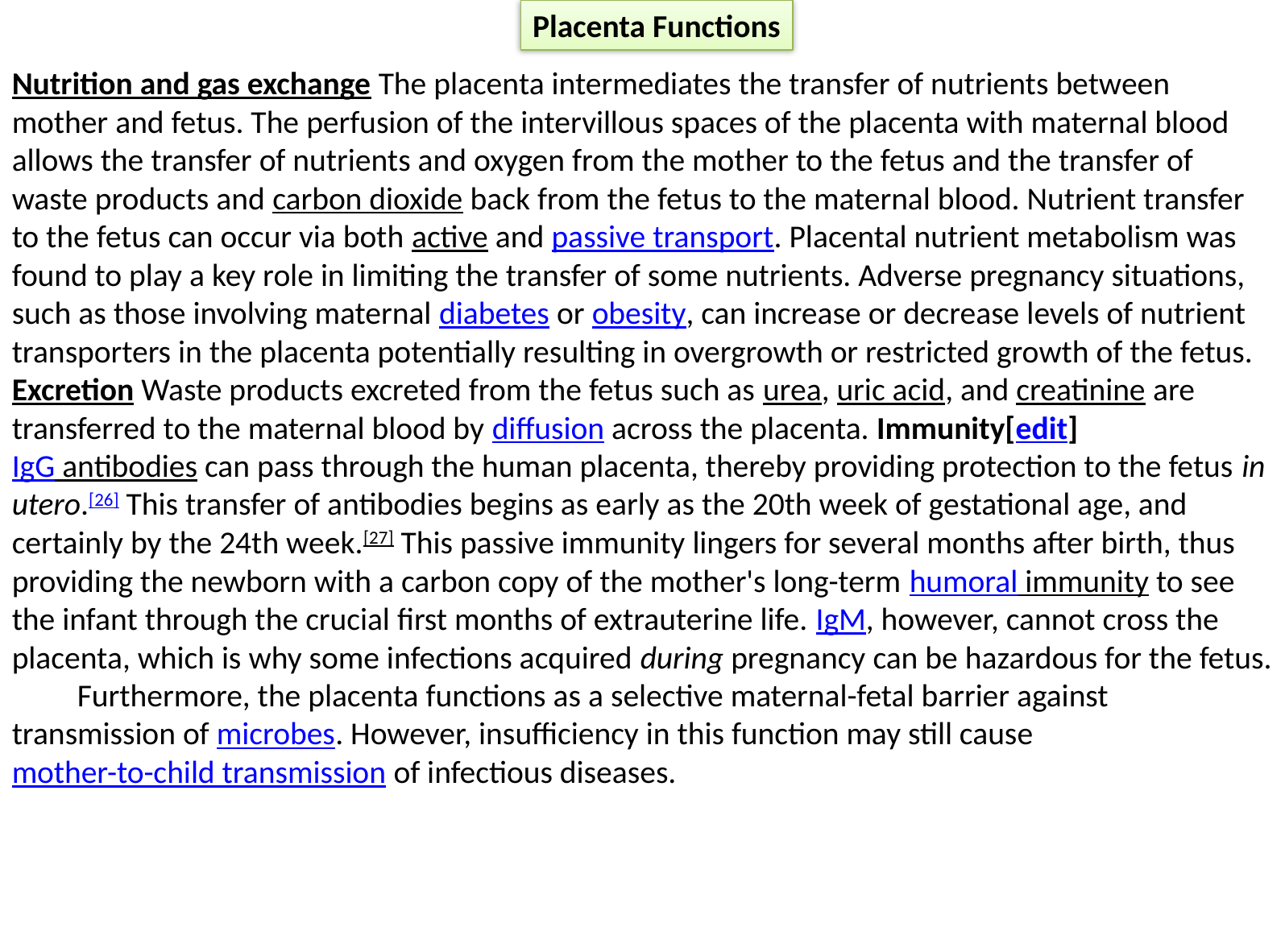

Placenta Functions
Nutrition and gas exchange The placenta intermediates the transfer of nutrients between mother and fetus. The perfusion of the intervillous spaces of the placenta with maternal blood allows the transfer of nutrients and oxygen from the mother to the fetus and the transfer of waste products and carbon dioxide back from the fetus to the maternal blood. Nutrient transfer to the fetus can occur via both active and passive transport. Placental nutrient metabolism was found to play a key role in limiting the transfer of some nutrients. Adverse pregnancy situations, such as those involving maternal diabetes or obesity, can increase or decrease levels of nutrient transporters in the placenta potentially resulting in overgrowth or restricted growth of the fetus.
Excretion Waste products excreted from the fetus such as urea, uric acid, and creatinine are transferred to the maternal blood by diffusion across the placenta. Immunity[edit]
IgG antibodies can pass through the human placenta, thereby providing protection to the fetus in utero.[26] This transfer of antibodies begins as early as the 20th week of gestational age, and certainly by the 24th week.[27] This passive immunity lingers for several months after birth, thus providing the newborn with a carbon copy of the mother's long-term humoral immunity to see the infant through the crucial first months of extrauterine life. IgM, however, cannot cross the placenta, which is why some infections acquired during pregnancy can be hazardous for the fetus.
         Furthermore, the placenta functions as a selective maternal-fetal barrier against transmission of microbes. However, insufficiency in this function may still cause mother-to-child transmission of infectious diseases.